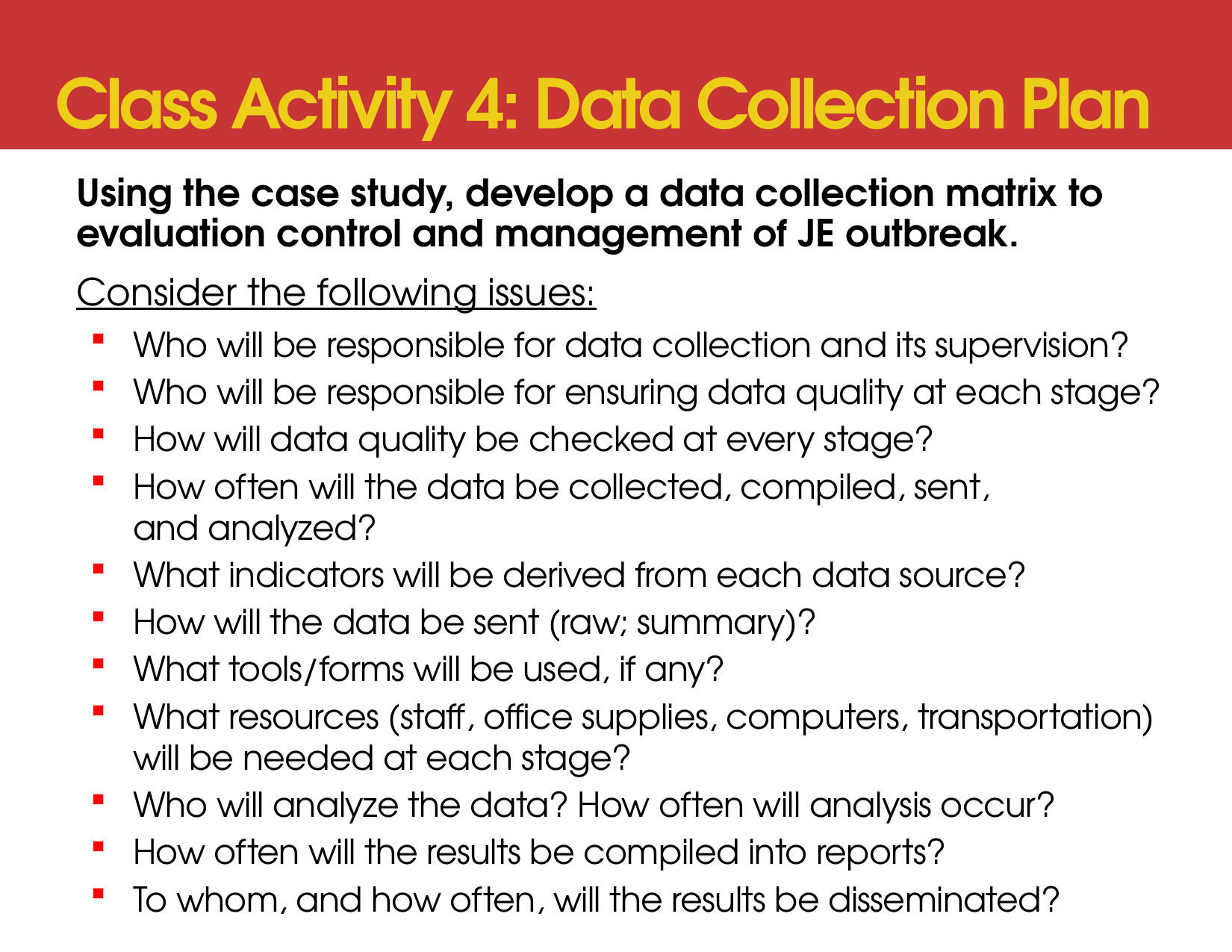

#
Class Activity 4: Data Collection Plan
Using the case study, develop a data collection matrix to evaluation control and management of JE outbreak.
Consider the following issues:
Who will be responsible for data collection and its supervision?
Who will be responsible for ensuring data quality at each stage?
How will data quality be checked at every stage?
How often will the data be collected, compiled, sent,
and analyzed?
What indicators will be derived from each data source?
How will the data be sent (raw; summary)?
What tools/forms will be used, if any?
What resources (staff, office supplies, computers, transportation) will be needed at each stage?
Who will analyze the data? How often will analysis occur?
How often will the results be compiled into reports?
To whom, and how often, will the results be disseminated?